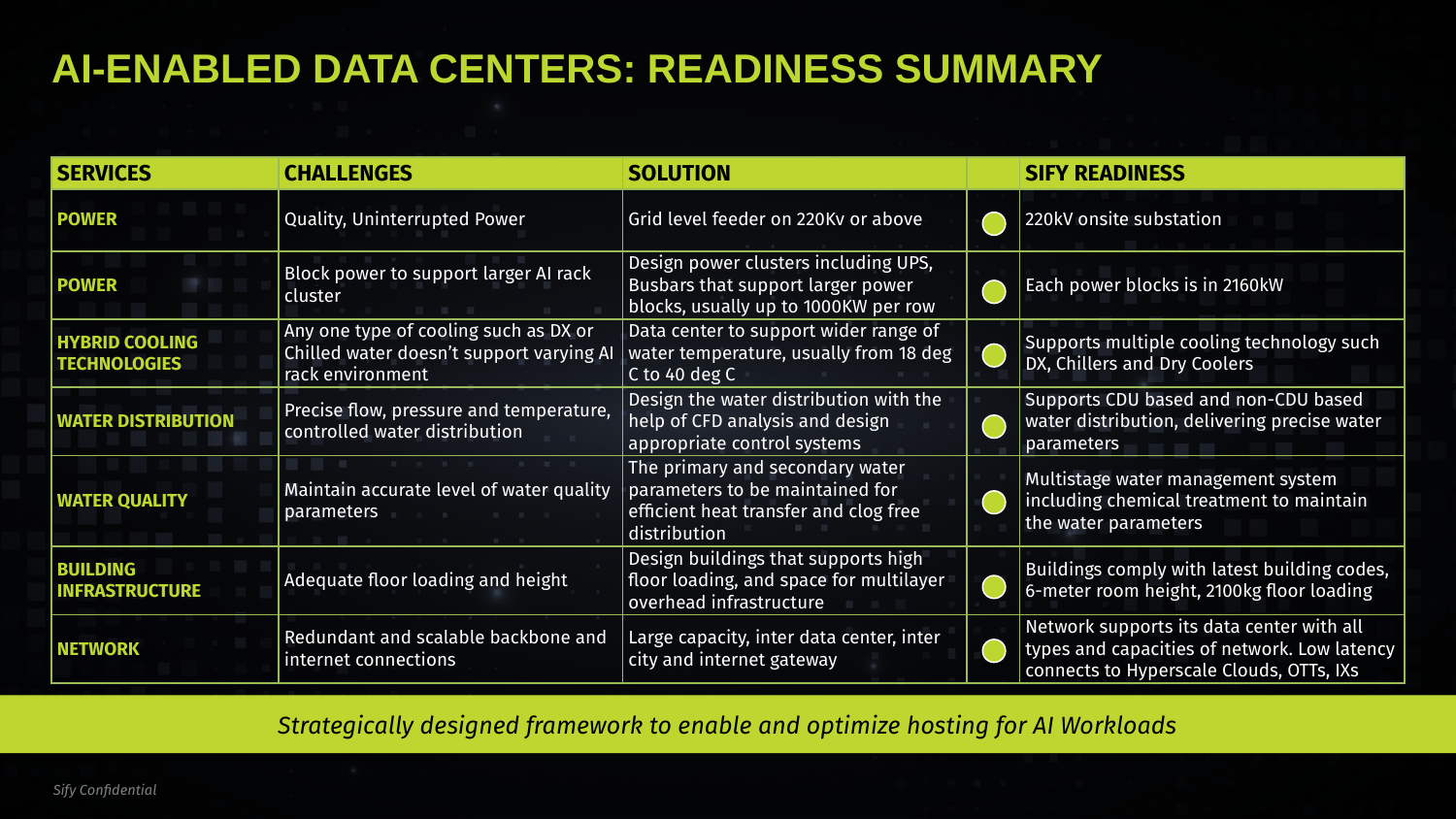

# AI-Enabled Data Centers: Readiness Summary
| SERVICES | CHALLENGES | SOLUTION |  | SIFY READINESS |
| --- | --- | --- | --- | --- |
| POWER | Quality, Uninterrupted Power | Grid level feeder on 220Kv or above |  | 220kV onsite substation |
| POWER | Block power to support larger AI rack cluster | Design power clusters including UPS, Busbars that support larger power blocks, usually up to 1000KW per row |  | Each power blocks is in 2160kW |
| HYBRID COOLING TECHNOLOGIES | Any one type of cooling such as DX or Chilled water doesn’t support varying AI rack environment | Data center to support wider range of water temperature, usually from 18 deg C to 40 deg C |  | Supports multiple cooling technology such DX, Chillers and Dry Coolers |
| WATER DISTRIBUTION | Precise flow, pressure and temperature, controlled water distribution | Design the water distribution with the help of CFD analysis and design appropriate control systems |  | Supports CDU based and non-CDU based water distribution, delivering precise water parameters |
| WATER QUALITY | Maintain accurate level of water quality parameters | The primary and secondary water parameters to be maintained for efficient heat transfer and clog free distribution |  | Multistage water management system including chemical treatment to maintain the water parameters |
| BUILDING INFRASTRUCTURE | Adequate floor loading and height | Design buildings that supports high floor loading, and space for multilayer overhead infrastructure |  | Buildings comply with latest building codes, 6-meter room height, 2100kg floor loading |
| NETWORK | Redundant and scalable backbone and internet connections | Large capacity, inter data center, inter city and internet gateway |  | Network supports its data center with all types and capacities of network. Low latency connects to Hyperscale Clouds, OTTs, IXs |

Strategically designed framework to enable and optimize hosting for AI Workloads